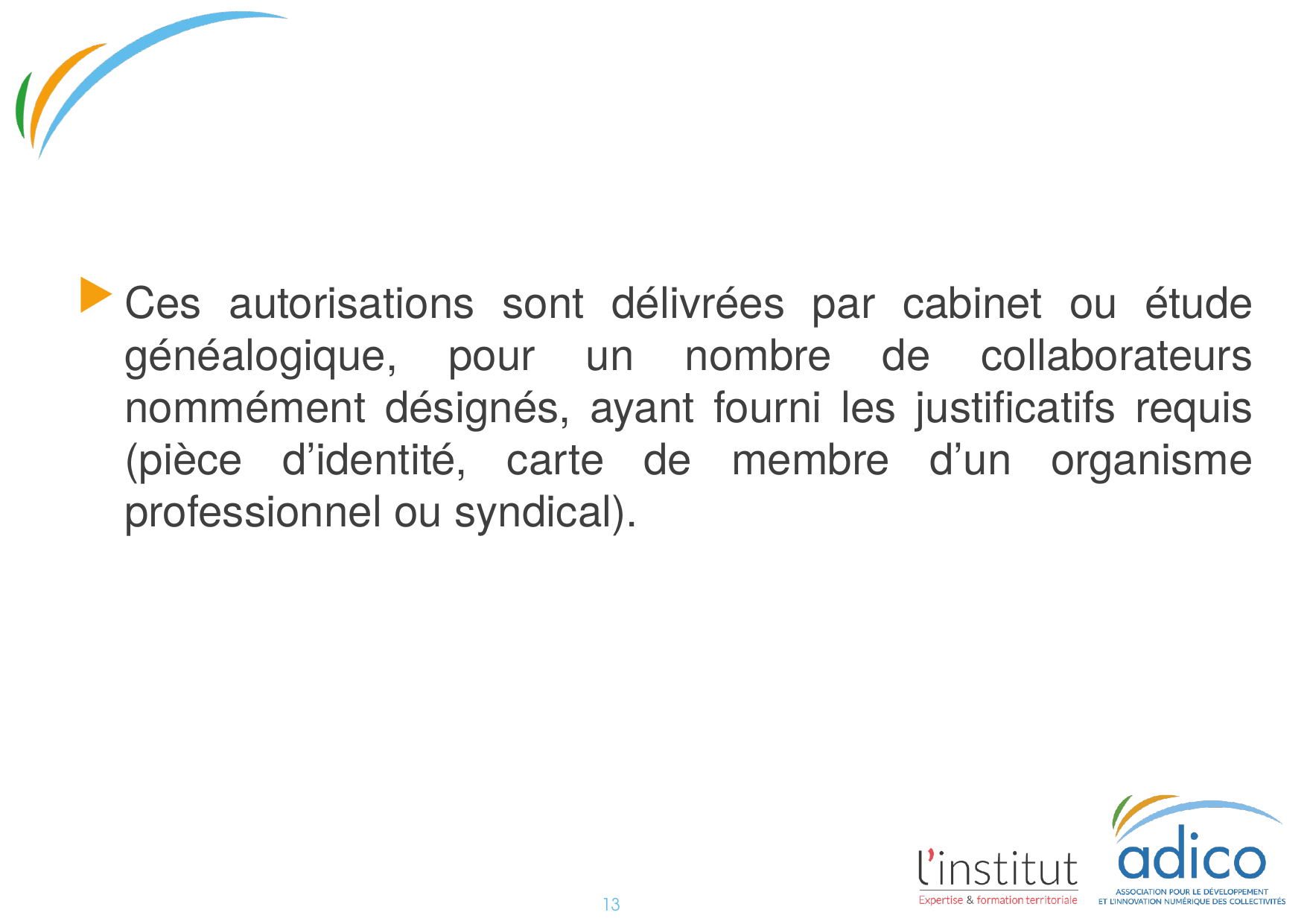

#

Ces autorisations sont délivrées par cabinet ou étude généalogique, pour un nombre de collaborateurs nommément désignés, ayant fourni les justificatifs requis (pièce d’identité, carte de membre d’un organisme professionnel ou syndical).